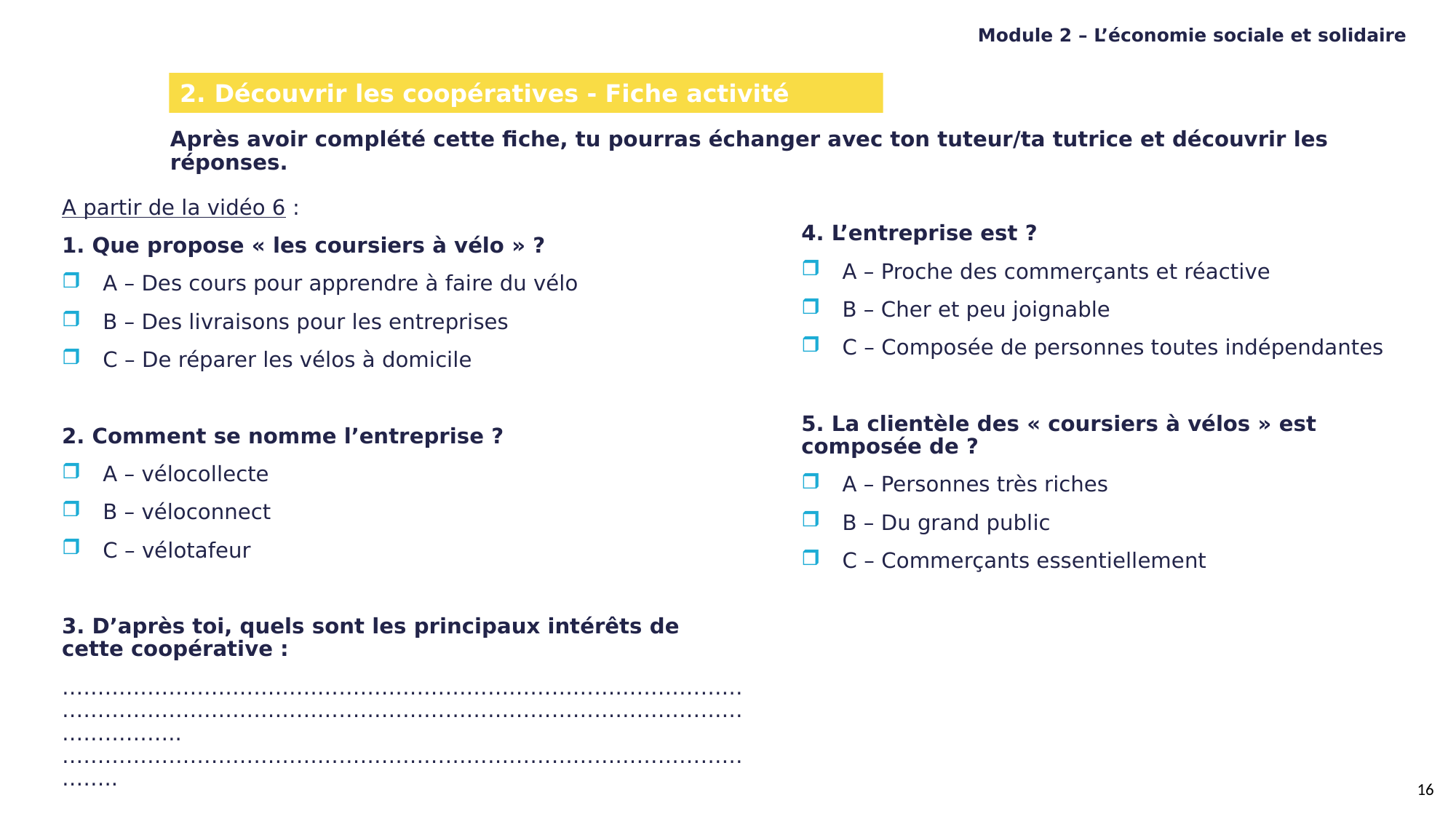

Module 2 – L’économie sociale et solidaire
2. Découvrir les coopératives - Fiche activité
Après avoir complété cette fiche, tu pourras échanger avec ton tuteur/ta tutrice et découvrir les réponses.

A partir de la vidéo 6 :
1. Que propose « les coursiers à vélo » ?
A – Des cours pour apprendre à faire du vélo
B – Des livraisons pour les entreprises
C – De réparer les vélos à domicile

2. Comment se nomme l’entreprise ?
A – vélocollecte
B – véloconnect
C – vélotafeur

3. D’après toi, quels sont les principaux intérêts de cette coopérative :
………………………………………………………………………………………………………………………………………………………………………………………..…………………………………………………………………………………………..

4. L’entreprise est ?
A – Proche des commerçants et réactive
B – Cher et peu joignable
C – Composée de personnes toutes indépendantes

5. La clientèle des « coursiers à vélos » est composée de ?
A – Personnes très riches
B – Du grand public
C – Commerçants essentiellement

16